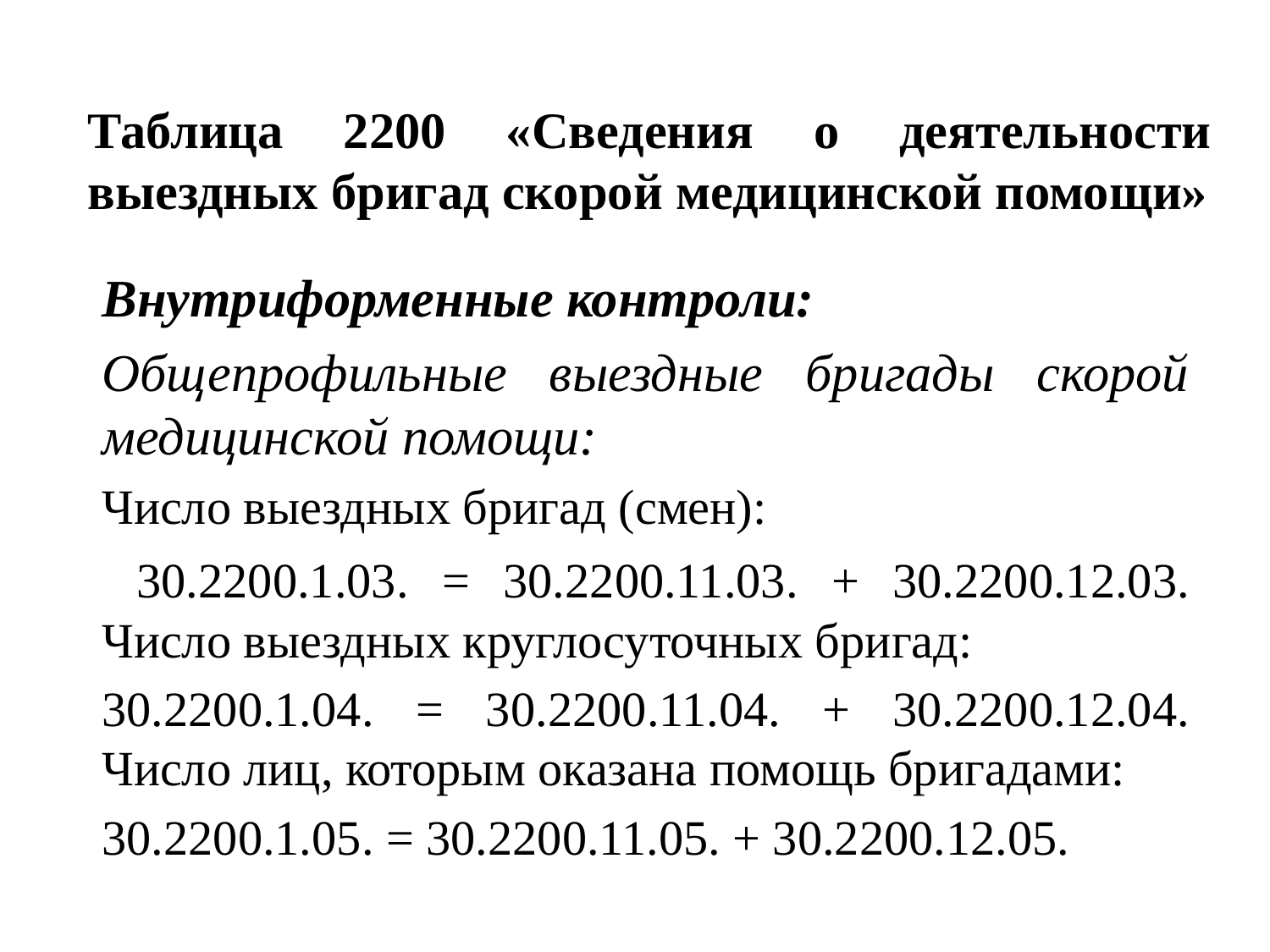

# Таблица 2200 «Сведения о деятельности выездных бригад скорой медицинской помощи»
Внутриформенные контроли:
Общепрофильные выездные бригады скорой медицинской помощи:
Число выездных бригад (смен):
 30.2200.1.03. = 30.2200.11.03. + 30.2200.12.03. Число выездных круглосуточных бригад:
30.2200.1.04. = 30.2200.11.04. + 30.2200.12.04. Число лиц, которым оказана помощь бригадами:
30.2200.1.05. = 30.2200.11.05. + 30.2200.12.05.